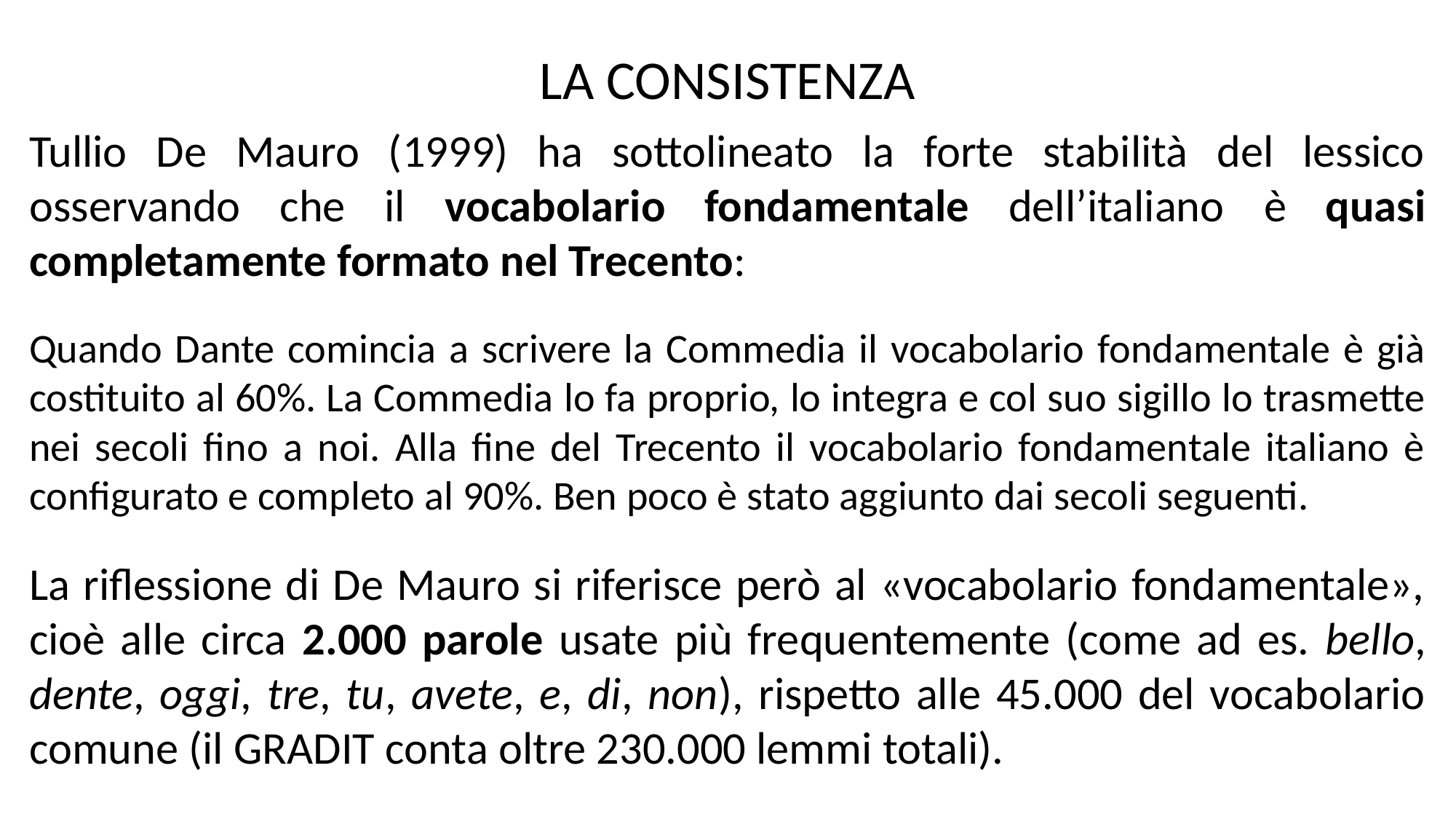

LA CONSISTENZA
Tullio De Mauro (1999) ha sottolineato la forte stabilità del lessico osservando che il vocabolario fondamentale dell’italiano è quasi completamente formato nel Trecento:

Quando Dante comincia a scrivere la Commedia il vocabolario fondamentale è già costituito al 60%. La Commedia lo fa proprio, lo integra e col suo sigillo lo trasmette nei secoli fino a noi. Alla fine del Trecento il vocabolario fondamentale italiano è configurato e completo al 90%. Ben poco è stato aggiunto dai secoli seguenti.

La riflessione di De Mauro si riferisce però al «vocabolario fondamentale», cioè alle circa 2.000 parole usate più frequentemente (come ad es. bello, dente, oggi, tre, tu, avete, e, di, non), rispetto alle 45.000 del vocabolario comune (il GRADIT conta oltre 230.000 lemmi totali).